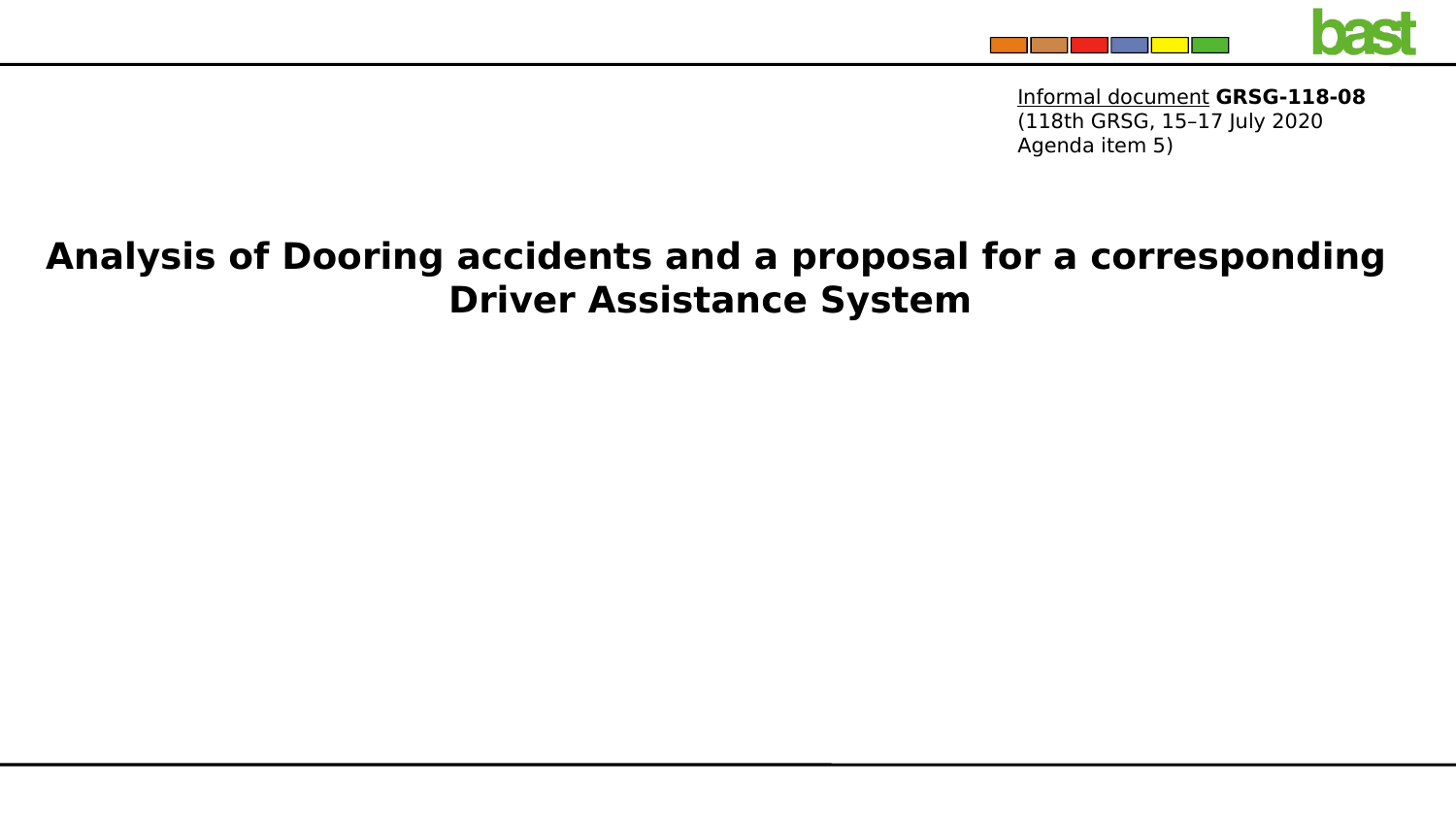

Informal document GRSG-118-08
(118th GRSG, 15–17 July 2020
Agenda item 5)
Analysis of Dooring accidents and a proposal for a corresponding Driver Assistance System